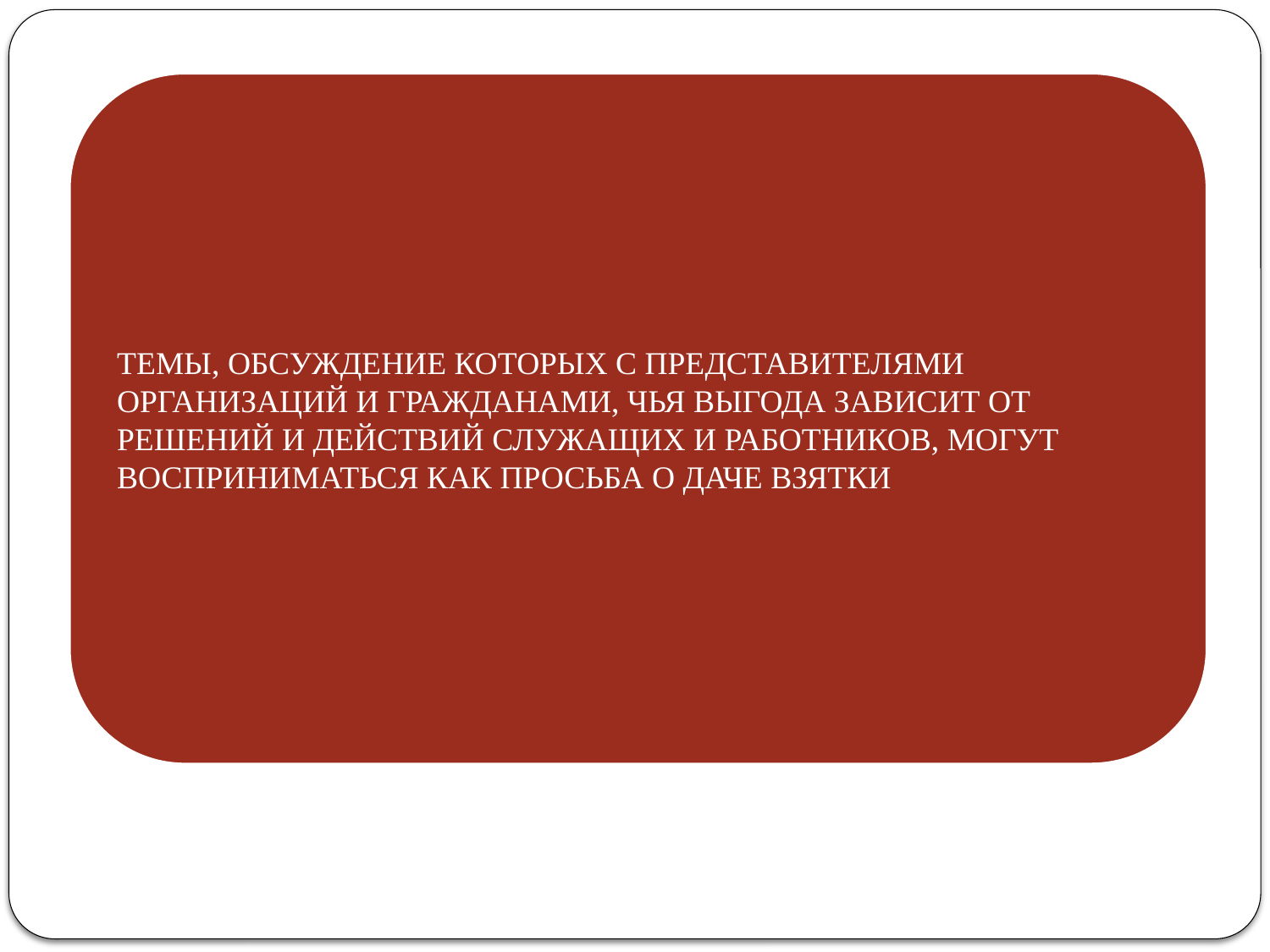

ТЕМЫ, ОБСУЖДЕНИЕ КОТОРЫХ С ПРЕДСТАВИТЕЛЯМИ ОРГАНИЗАЦИЙ И ГРАЖДАНАМИ, ЧЬЯ ВЫГОДА ЗАВИСИТ ОТ РЕШЕНИЙ И ДЕЙСТВИЙ СЛУЖАЩИХ И РАБОТНИКОВ, МОГУТ ВОСПРИНИМАТЬСЯ КАК ПРОСЬБА О ДАЧЕ ВЗЯТКИ